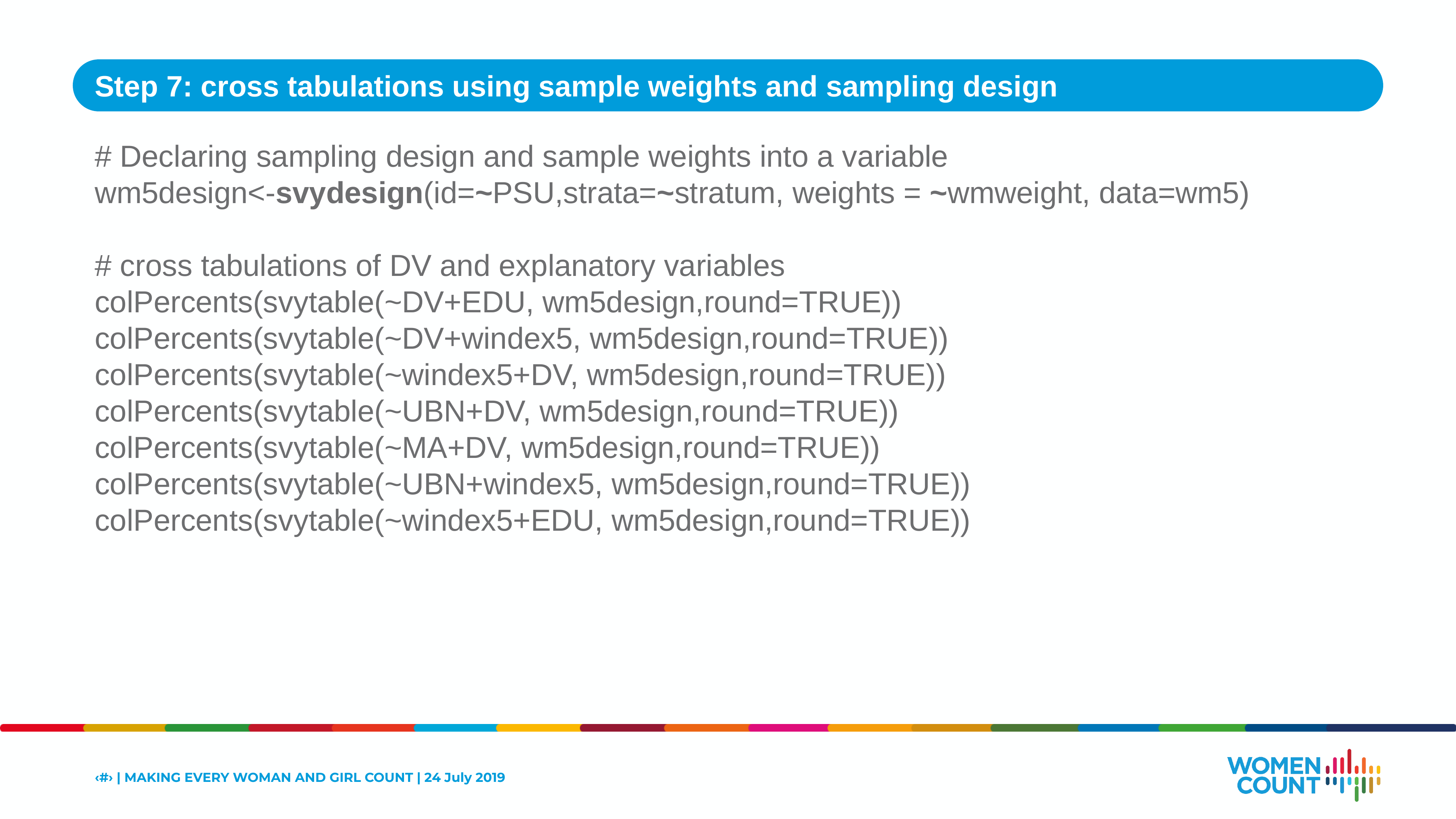

Step 7: cross tabulations using sample weights and sampling design
# Declaring sampling design and sample weights into a variable
wm5design<-svydesign(id=~PSU,strata=~stratum, weights = ~wmweight, data=wm5)

# cross tabulations of DV and explanatory variables colPercents(svytable(~DV+EDU, wm5design,round=TRUE))
colPercents(svytable(~DV+windex5, wm5design,round=TRUE))
colPercents(svytable(~windex5+DV, wm5design,round=TRUE))
colPercents(svytable(~UBN+DV, wm5design,round=TRUE))
colPercents(svytable(~MA+DV, wm5design,round=TRUE))
colPercents(svytable(~UBN+windex5, wm5design,round=TRUE))
colPercents(svytable(~windex5+EDU, wm5design,round=TRUE))
‹#› | MAKING EVERY WOMAN AND GIRL COUNT | 24 July 2019